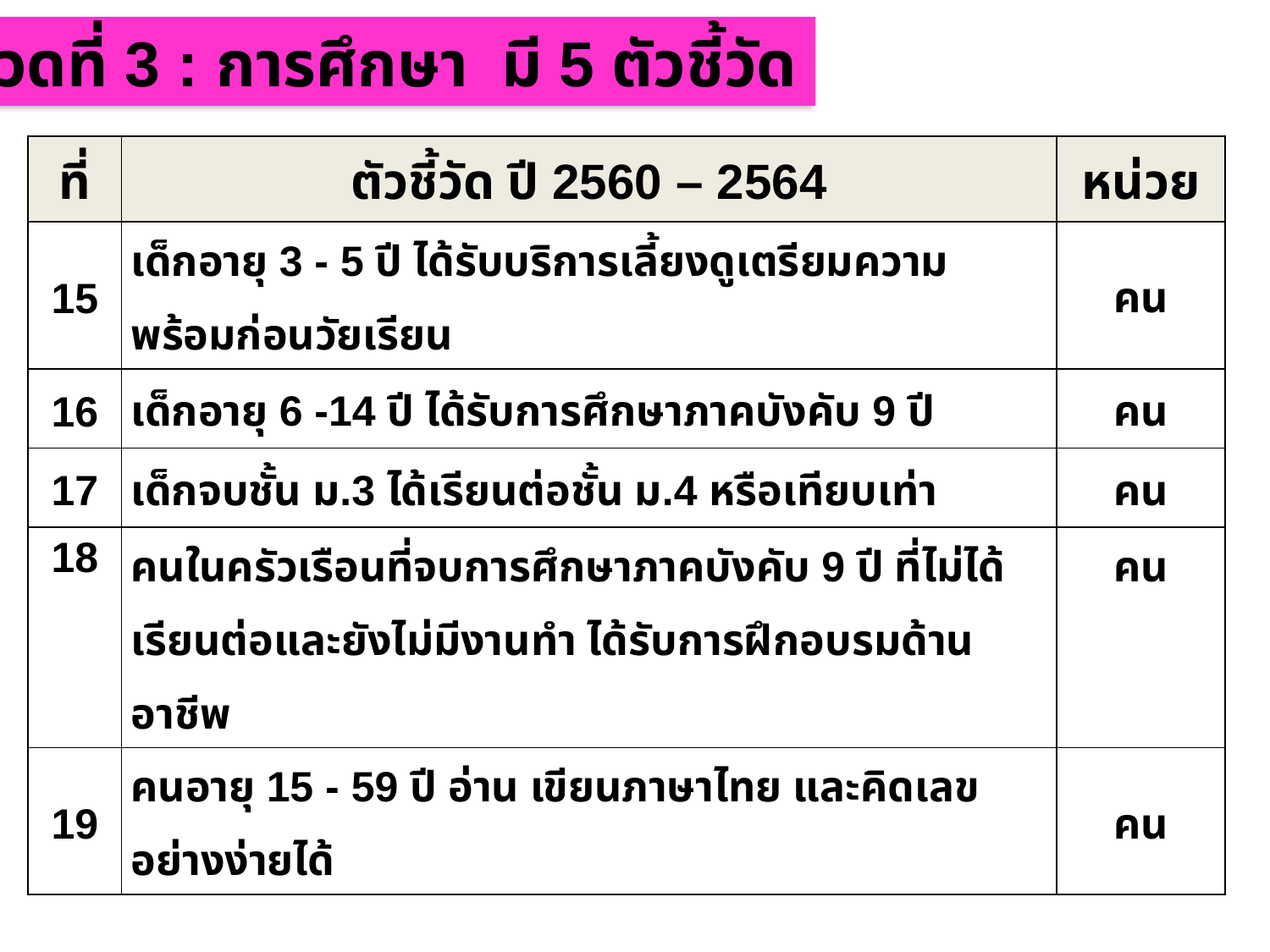

หมวดที่ 3 : การศึกษา  มี 5 ตัวชี้วัด
| ที่ | ตัวชี้วัด ปี 2560 – 2564 | หน่วย |
| --- | --- | --- |
| 15 | เด็กอายุ 3 - 5 ปี ได้รับบริการเลี้ยงดูเตรียมความพร้อมก่อนวัยเรียน | คน |
| 16 | เด็กอายุ 6 -14 ปี ได้รับการศึกษาภาคบังคับ 9 ปี | คน |
| 17 | เด็กจบชั้น ม.3 ได้เรียนต่อชั้น ม.4 หรือเทียบเท่า | คน |
| 18 | คนในครัวเรือนที่จบการศึกษาภาคบังคับ 9 ปี ที่ไม่ได้เรียนต่อและยังไม่มีงานทำ ได้รับการฝึกอบรมด้านอาชีพ | คน |
| 19 | คนอายุ 15 - 59 ปี อ่าน เขียนภาษาไทย และคิดเลขอย่างง่ายได้ | คน |